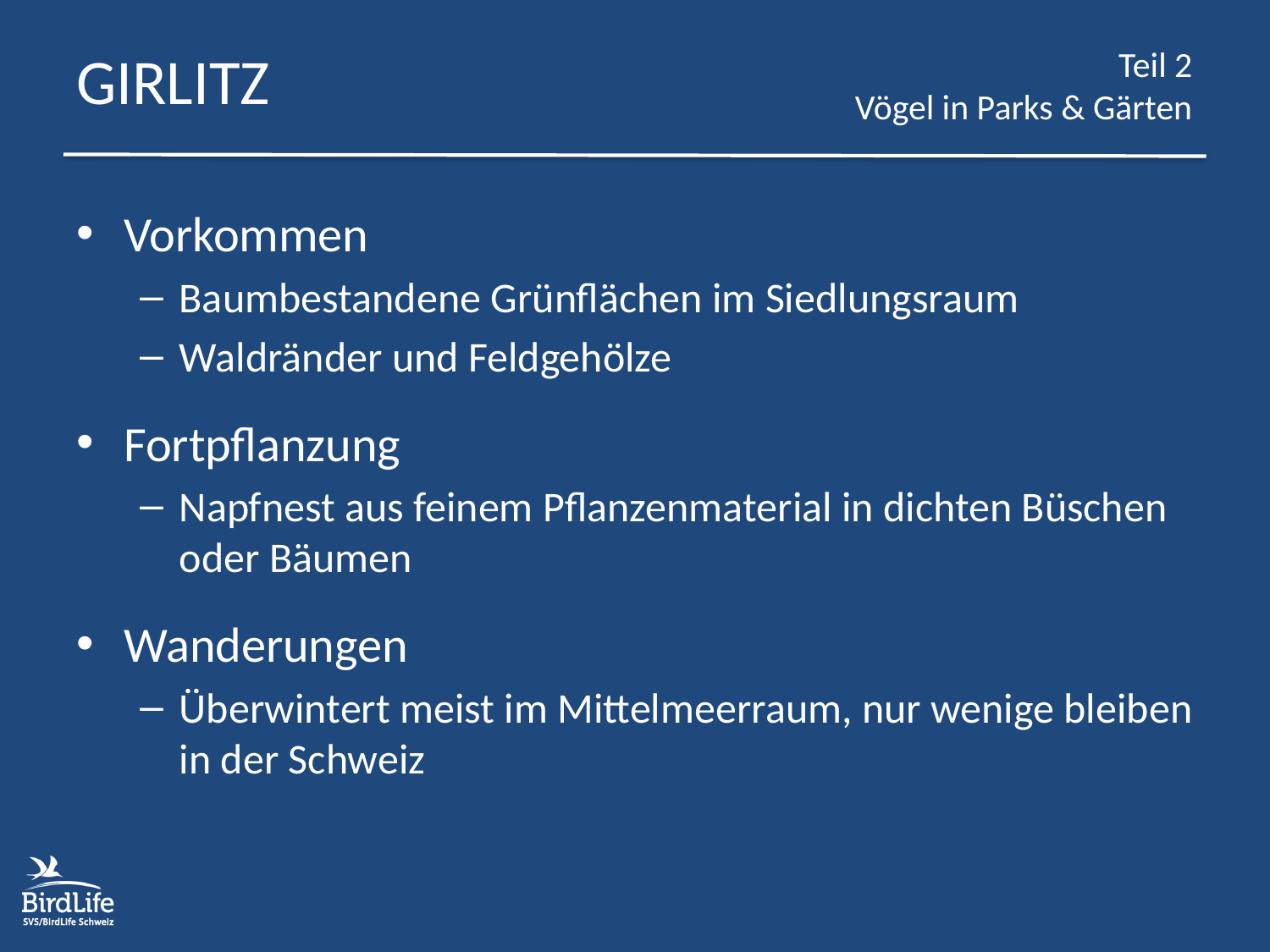

# GIRLITZ
Vorkommen
Baumbestandene Grünflächen im Siedlungsraum
Waldränder und Feldgehölze
Fortpflanzung
Napfnest aus feinem Pflanzenmaterial in dichten Büschen oder Bäumen
Wanderungen
Überwintert meist im Mittelmeerraum, nur wenige bleiben in der Schweiz